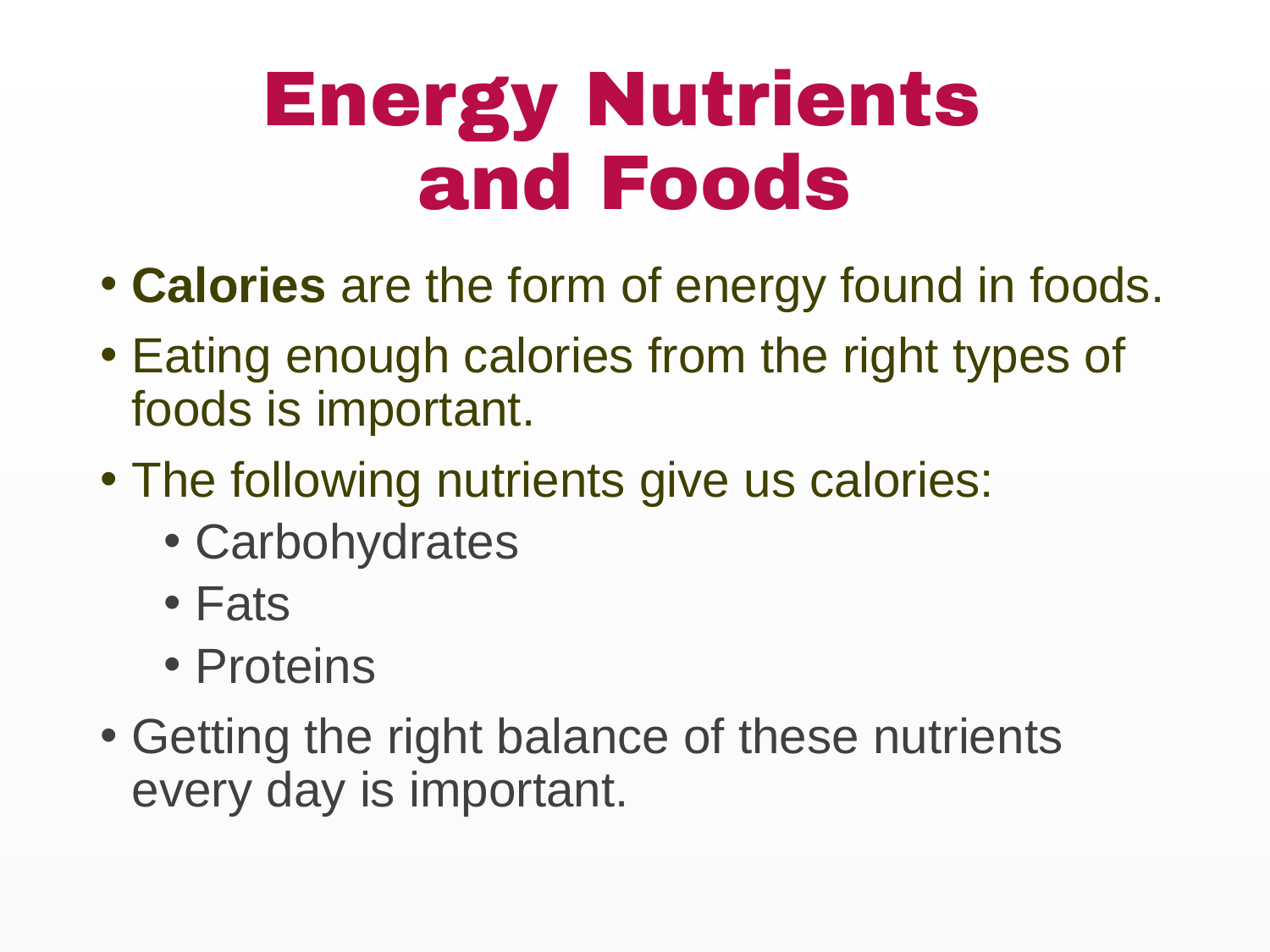

# Energy Nutrients and Foods
Calories are the form of energy found in foods.
Eating enough calories from the right types of foods is important.
The following nutrients give us calories:
Carbohydrates
Fats
Proteins
Getting the right balance of these nutrients every day is important.